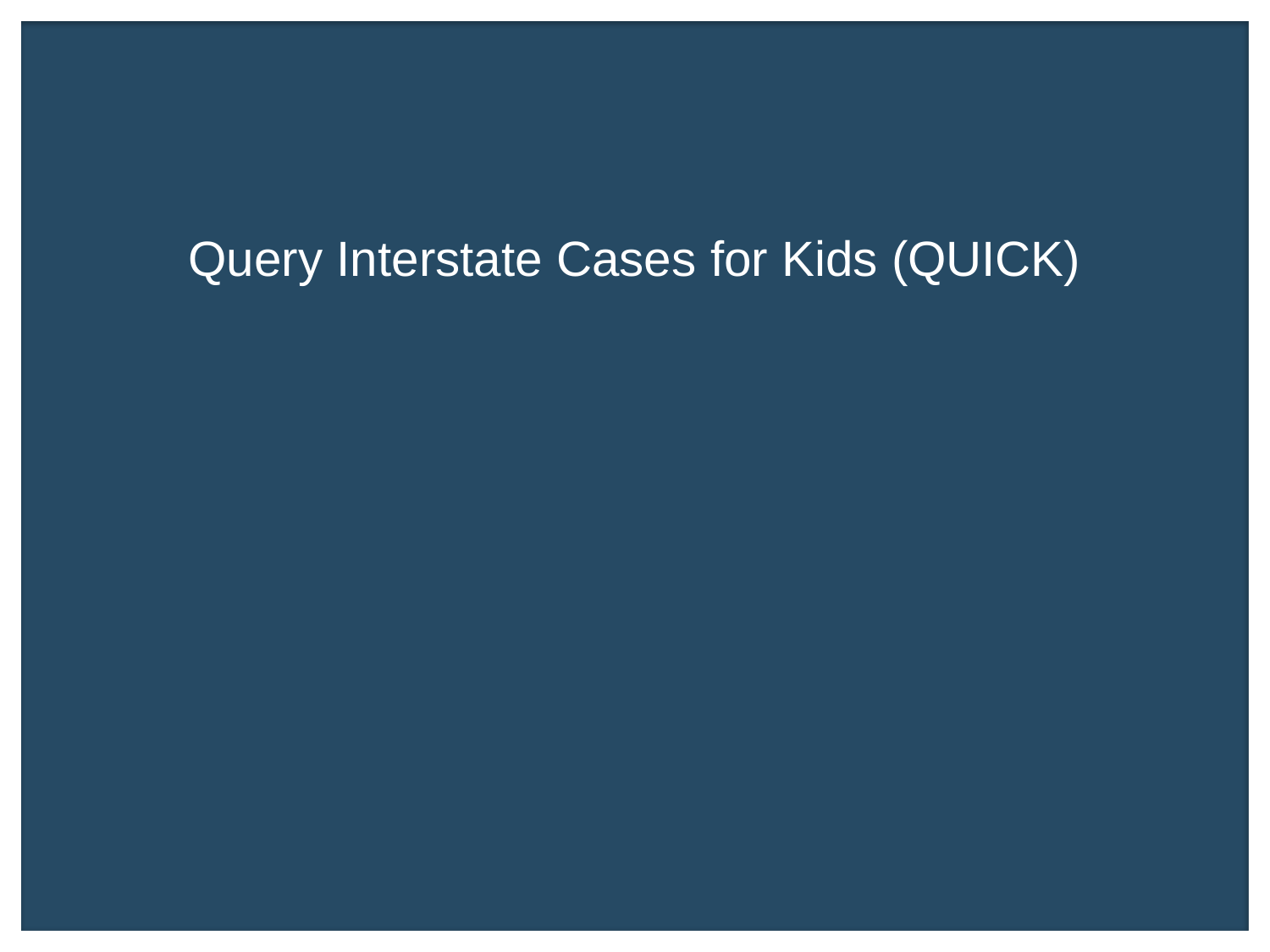

# Query Interstate Cases for Kids (QUICK)